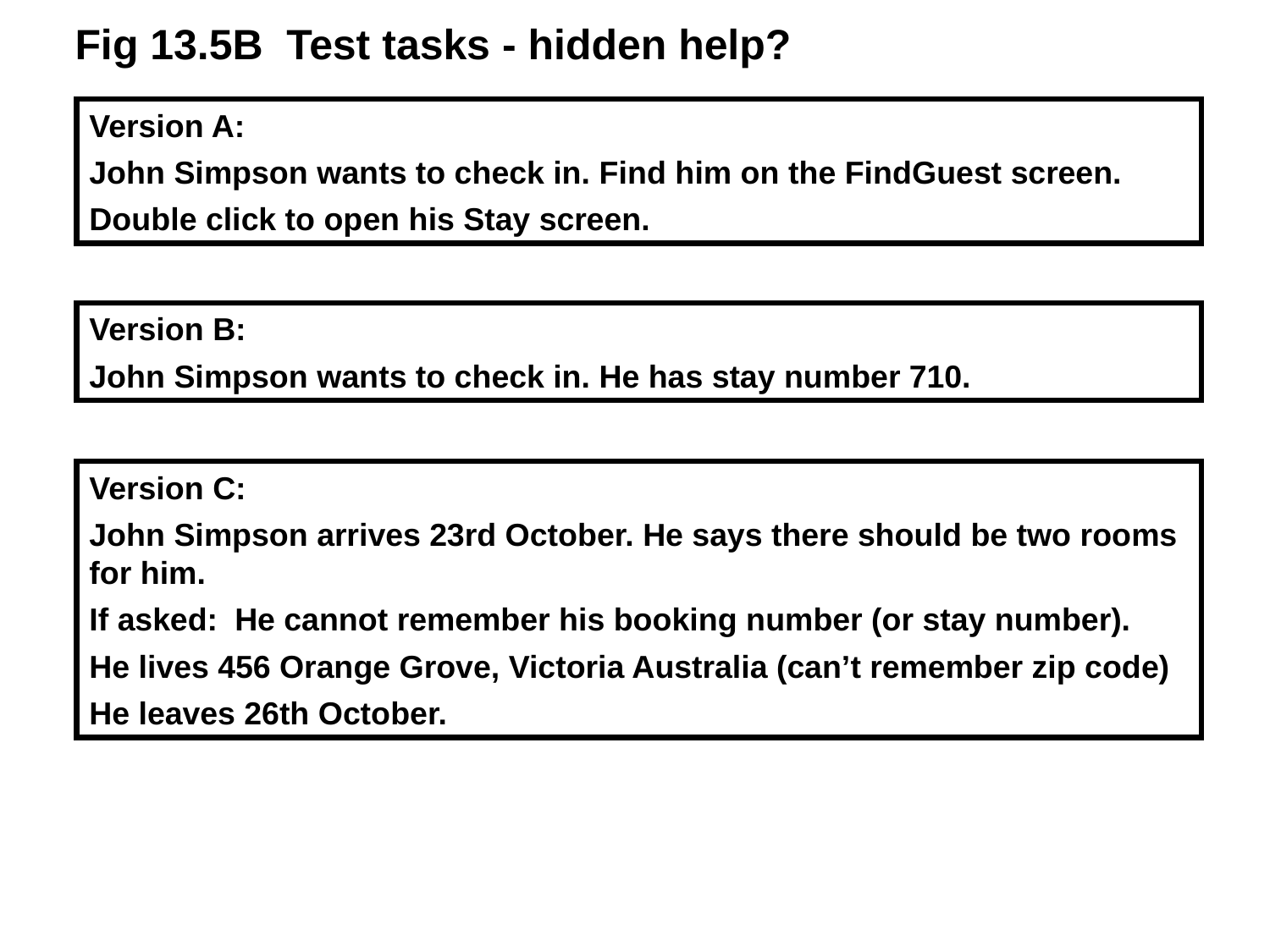

Fig 13.5B  Test tasks - hidden help?
Version A:
John Simpson wants to check in. Find him on the FindGuest screen.
Double click to open his Stay screen.
Version B:
John Simpson wants to check in. He has stay number 710.
Version C:
John Simpson arrives 23rd October. He says there should be two rooms for him.
If asked:	He cannot remember his booking number (or stay number).
He lives 456 Orange Grove, Victoria Australia (can’t remember zip code)
He leaves 26th October.